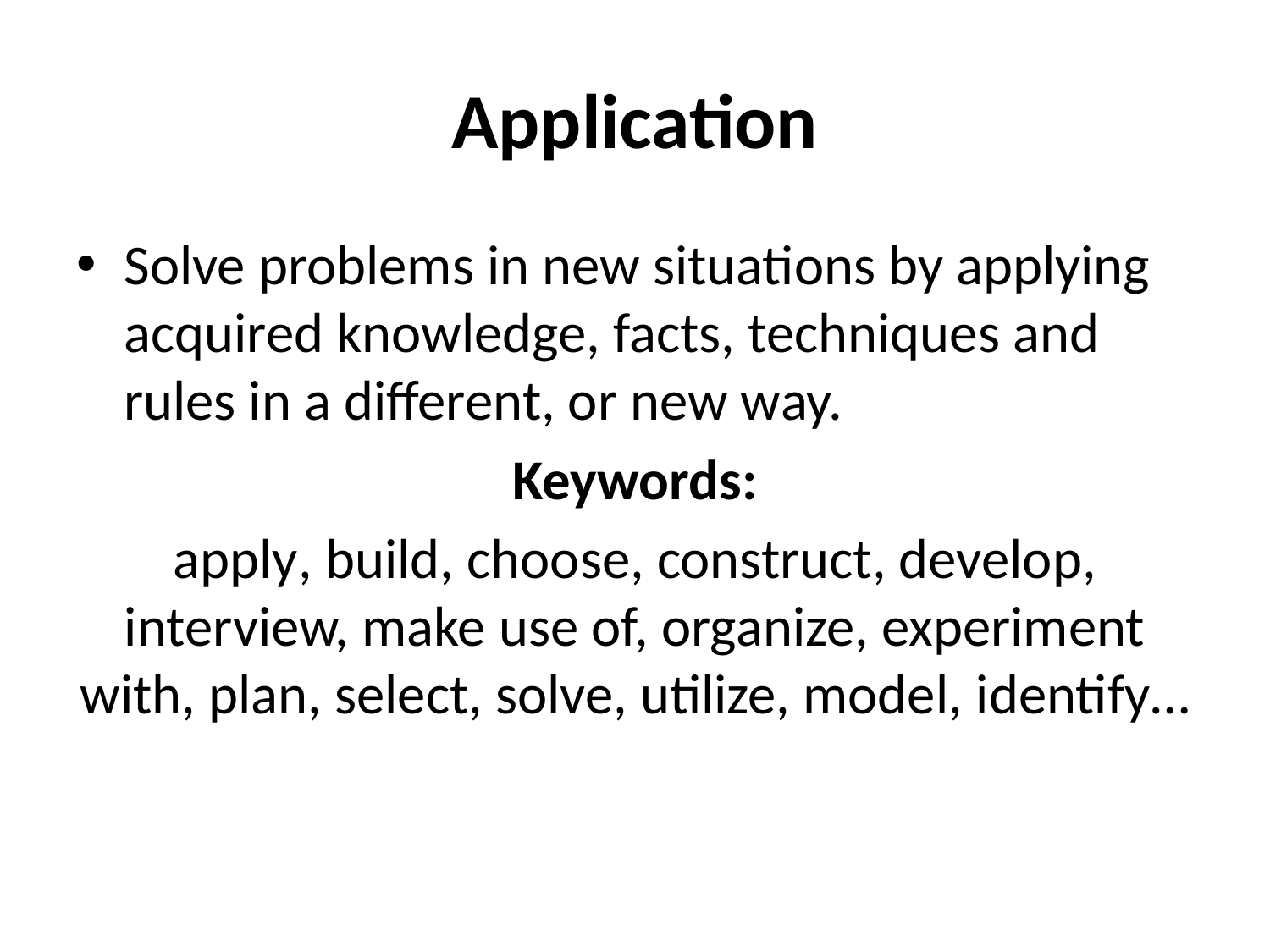

# Application
Solve problems in new situations by applying acquired knowledge, facts, techniques and rules in a different, or new way.
Keywords:
apply, build, choose, construct, develop, interview, make use of, organize, experiment with, plan, select, solve, utilize, model, identify…